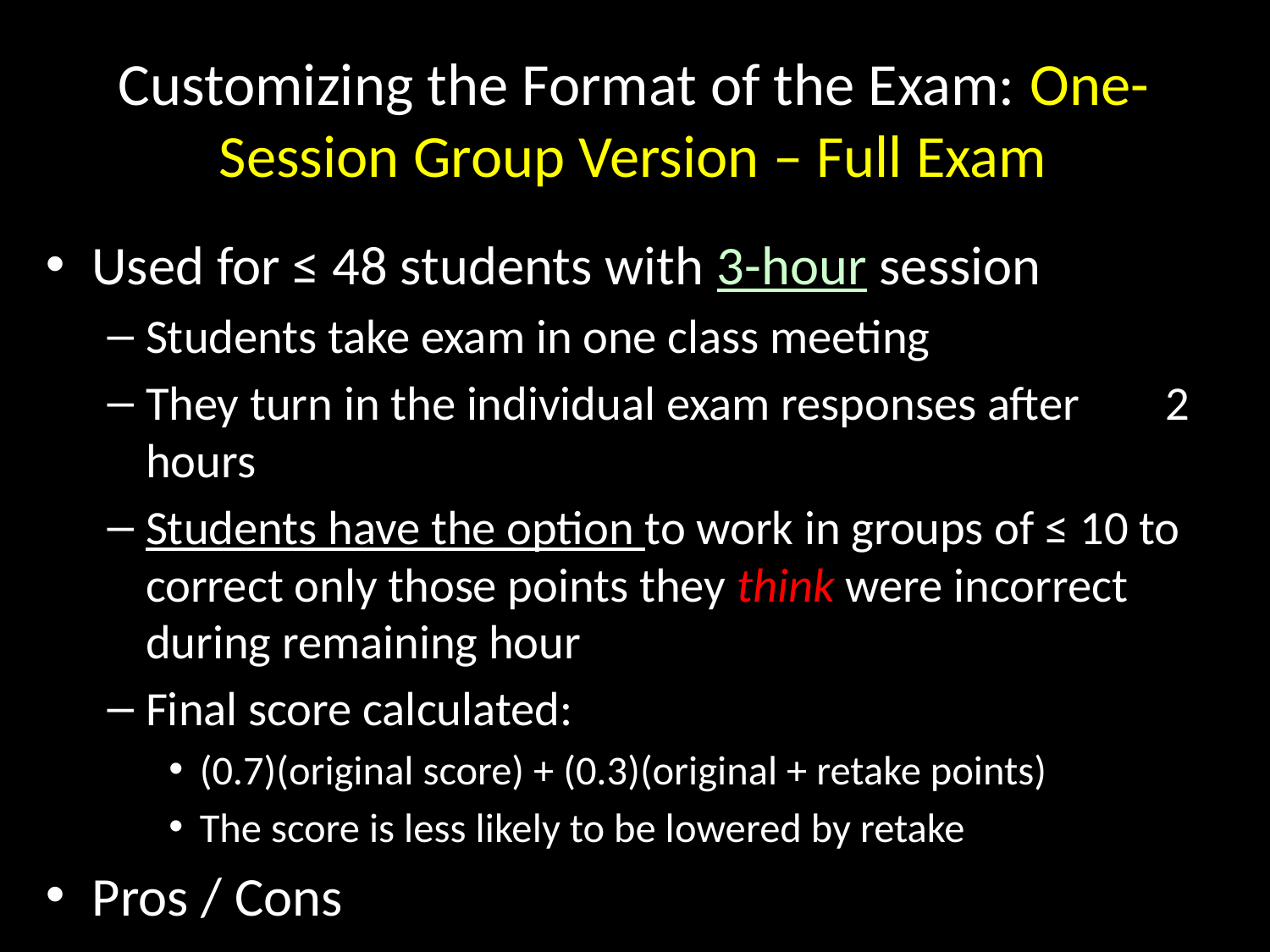

# Customizing the Format of the Exam: One-Session Group Version – Full Exam
Used for ≤ 48 students with 3-hour session
Students take exam in one class meeting
They turn in the individual exam responses after        2 hours
Students have the option to work in groups of ≤ 10 to correct only those points they think were incorrect during remaining hour
Final score calculated:
(0.7)(original score) + (0.3)(original + retake points)
The score is less likely to be lowered by retake
Pros / Cons